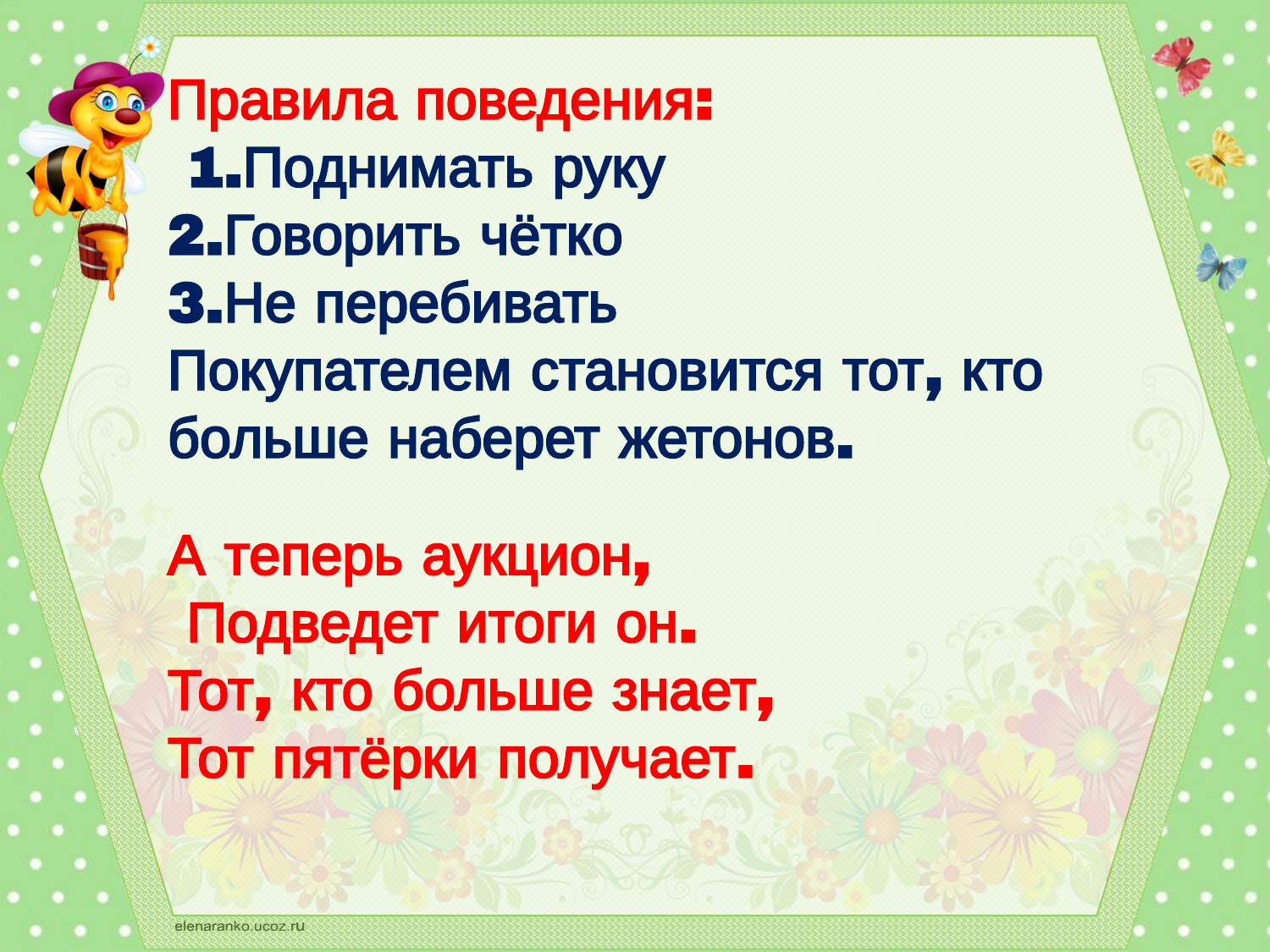

#
Правила поведения:
 1.Поднимать руку
2.Говорить чётко
3.Не перебивать
Покупателем становится тот, кто больше наберет жетонов.
А теперь аукцион,
 Подведет итоги он.
Тот, кто больше знает,
Тот пятёрки получает.